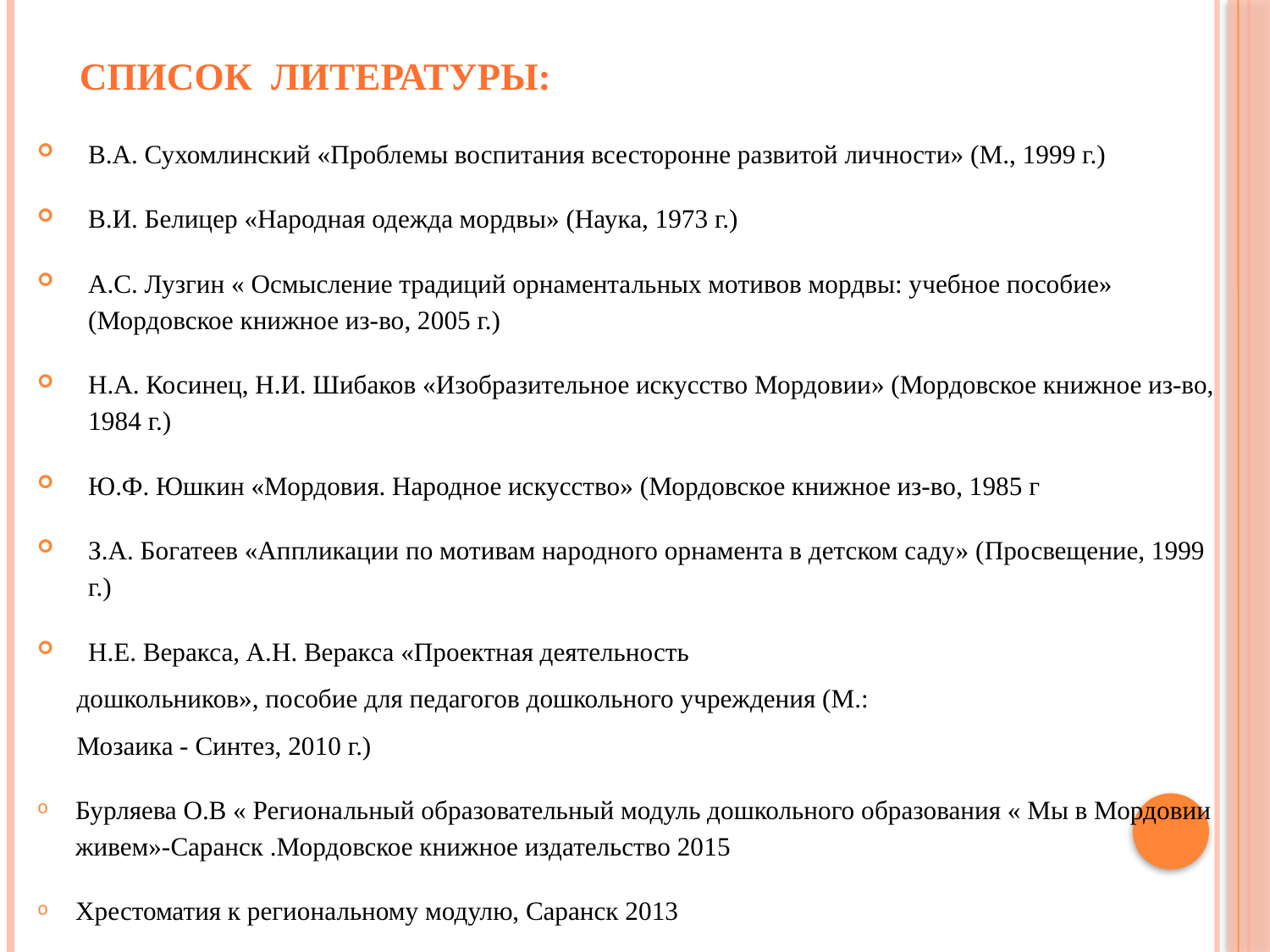

# Список  литературы:
В.А. Сухомлинский «Проблемы воспитания всесторонне развитой личности» (М., 1999 г.)
В.И. Белицер «Народная одежда мордвы» (Наука, 1973 г.)
А.С. Лузгин « Осмысление традиций орнаментальных мотивов мордвы: учебное пособие»  (Мордовское книжное из-во, 2005 г.)
Н.А. Косинец, Н.И. Шибаков «Изобразительное искусство Мордовии» (Мордовское книжное из-во, 1984 г.)
Ю.Ф. Юшкин «Мордовия. Народное искусство» (Мордовское книжное из-во, 1985 г
З.А. Богатеев «Аппликации по мотивам народного орнамента в детском саду» (Просвещение, 1999 г.)
Н.Е. Веракса, А.Н. Веракса «Проектная деятельность
      дошкольников», пособие для педагогов дошкольного учреждения (М.:
      Мозаика - Синтез, 2010 г.)
Бурляева О.В « Региональный образовательный модуль дошкольного образования « Мы в Мордовии живем»-Саранск .Мордовское книжное издательство 2015
Хрестоматия к региональному модулю, Саранск 2013